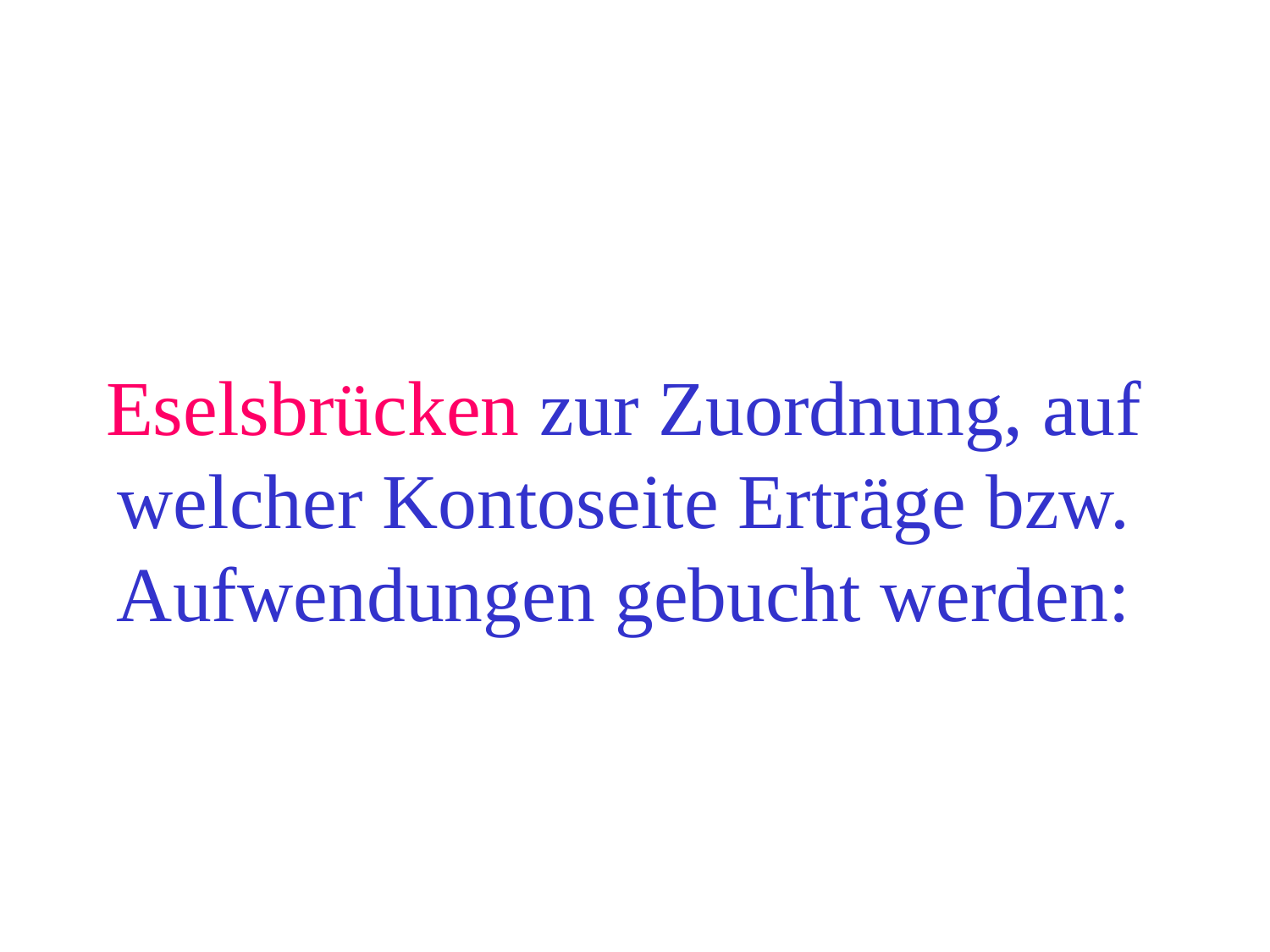

# Eselsbrücken zur Zuordnung, auf welcher Kontoseite Erträge bzw. Aufwendungen gebucht werden: